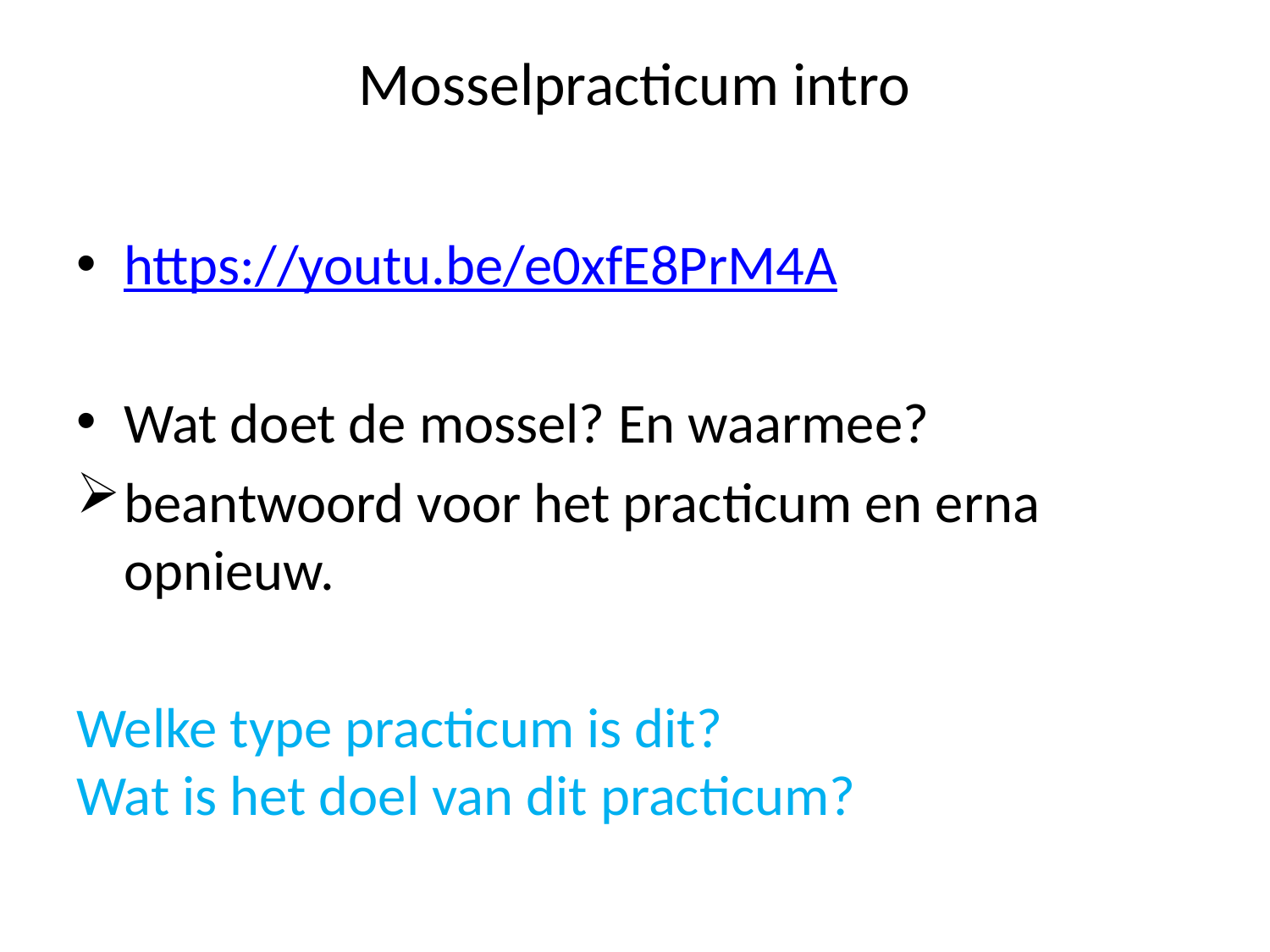

# Mosselpracticum intro
https://youtu.be/e0xfE8PrM4A

Wat doet de mossel? En waarmee?
beantwoord voor het practicum en erna opnieuw.

Welke type practicum is dit?
Wat is het doel van dit practicum?